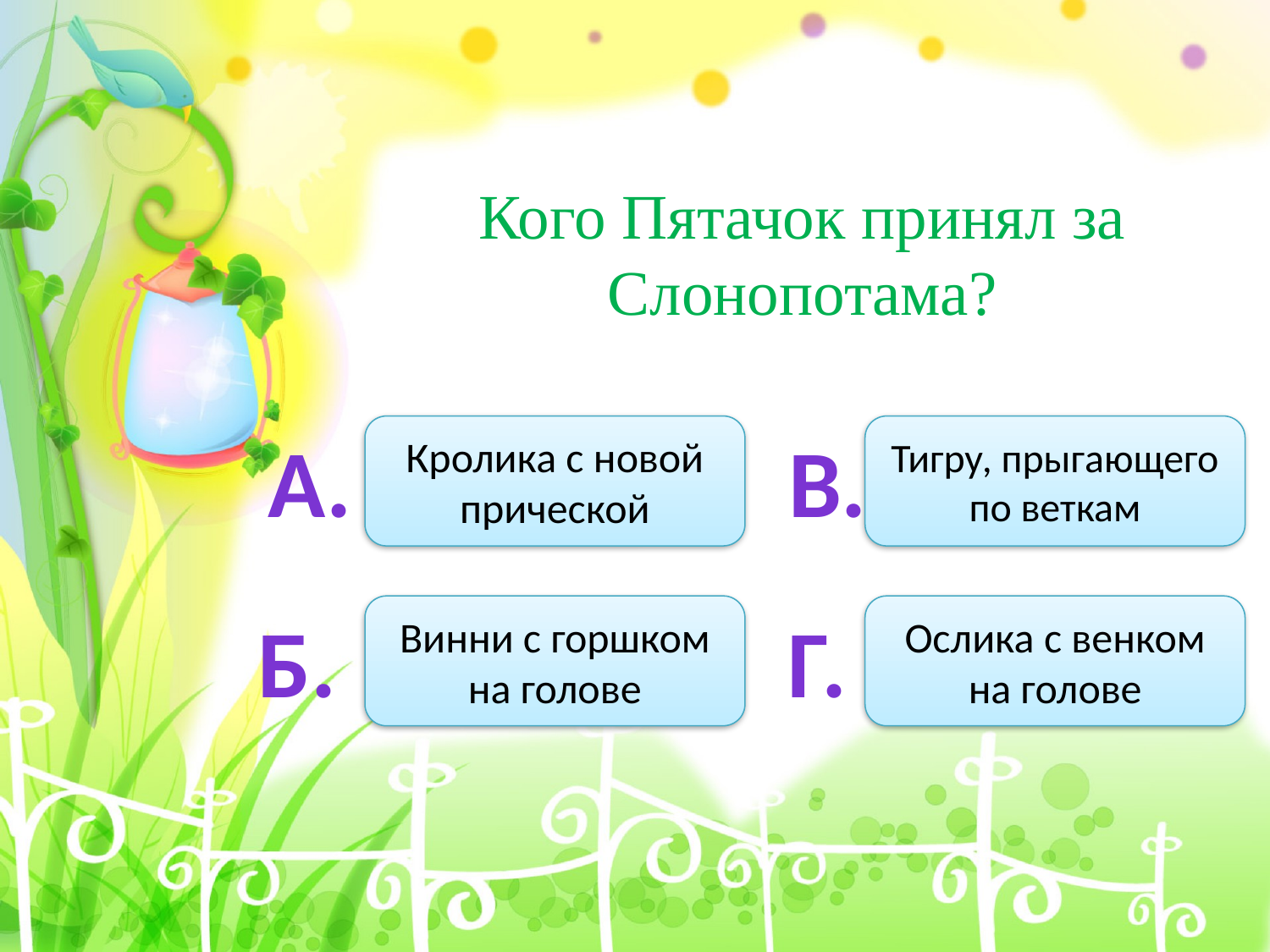

Кого Пятачок принял за Слонопотама?
А.
Кролика с новой прической
В.
Тигру, прыгающего по веткам
Б.
Винни с горшком на голове
Г.
Ослика с венком на голове